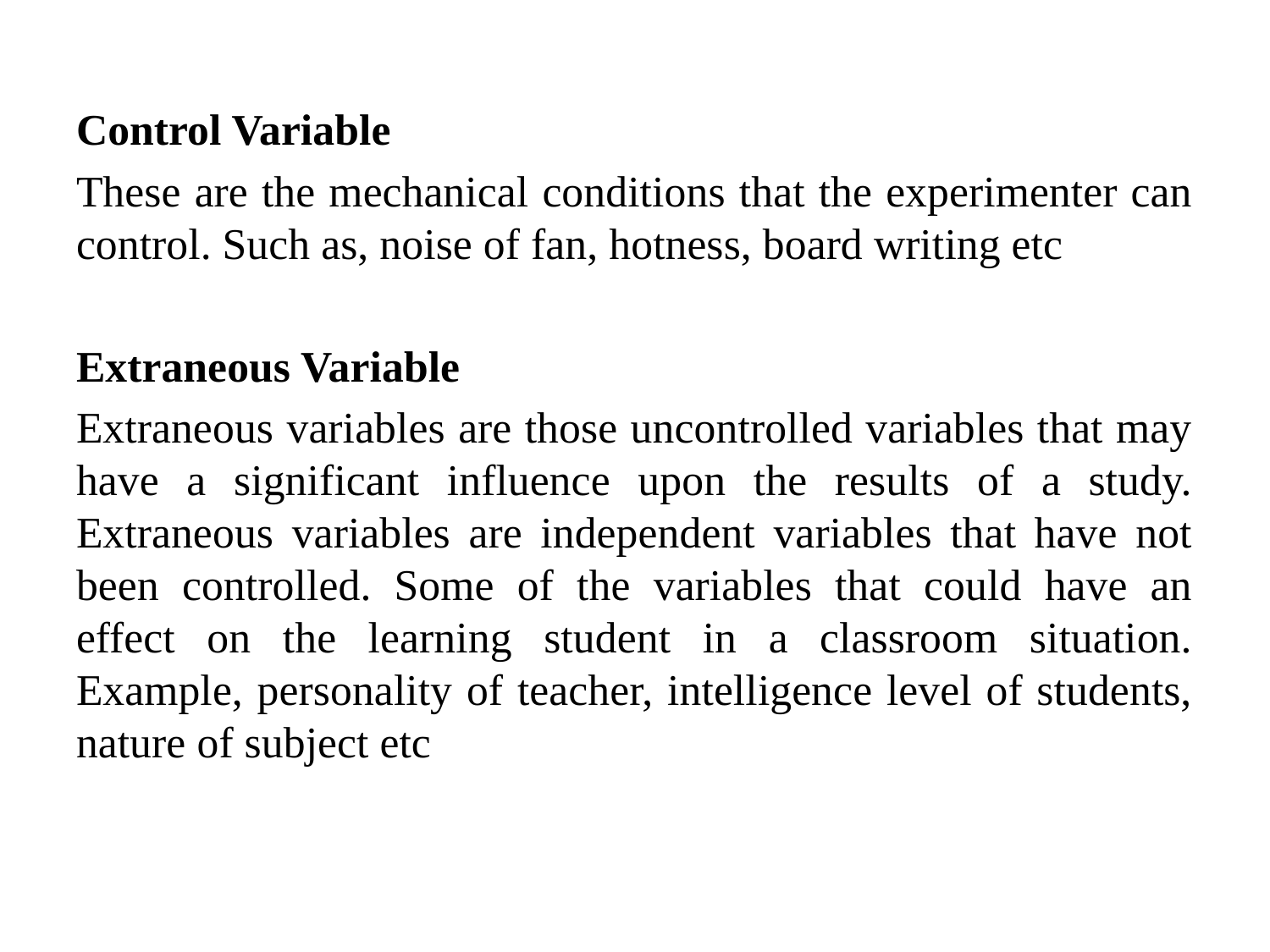

Control Variable
These are the mechanical conditions that the experimenter can control. Such as, noise of fan, hotness, board writing etc

Extraneous Variable
Extraneous variables are those uncontrolled variables that may have a significant influence upon the results of a study. Extraneous variables are independent variables that have not been controlled. Some of the variables that could have an effect on the learning student in a classroom situation. Example, personality of teacher, intelligence level of students, nature of subject etc